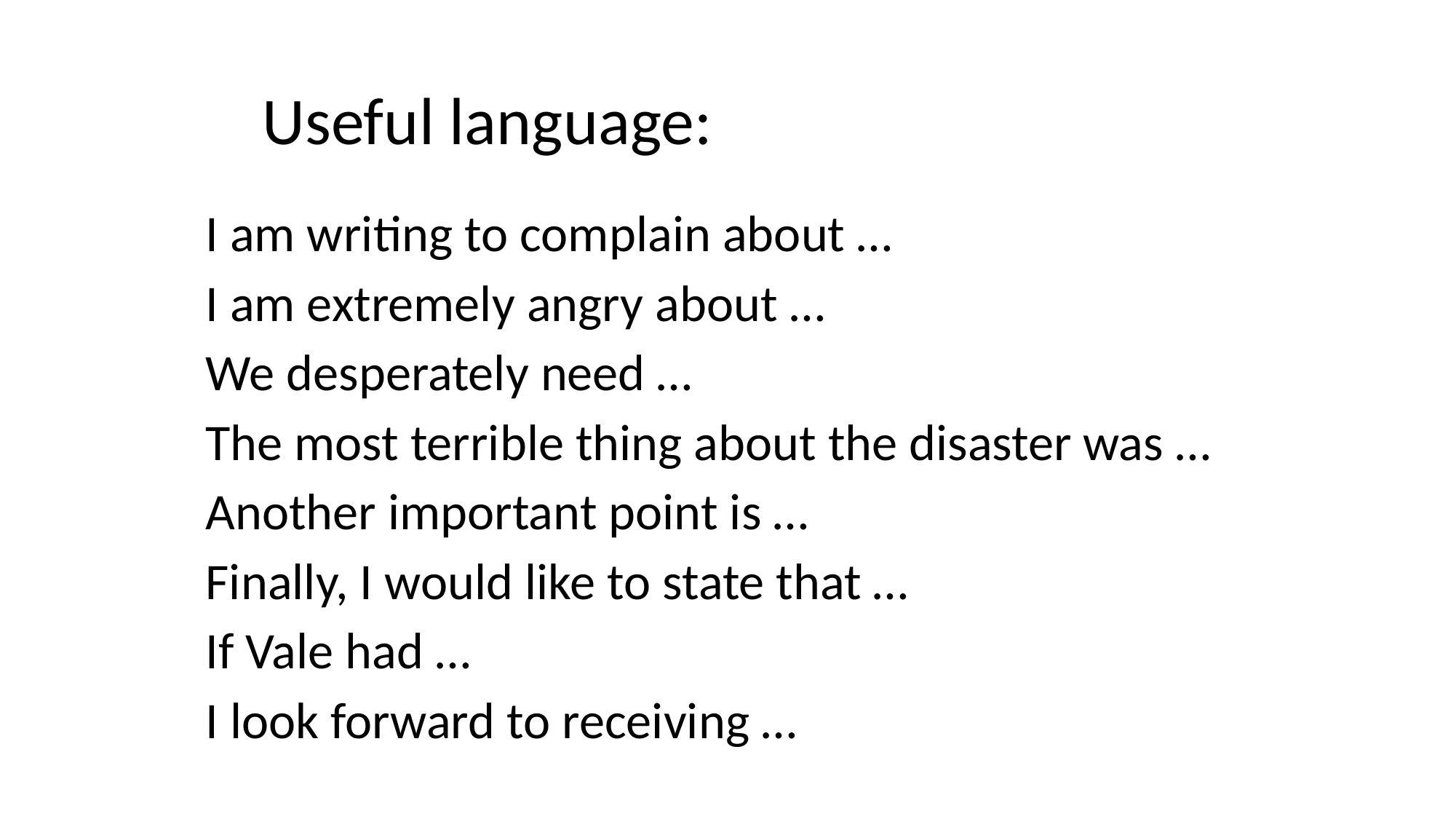

# Useful language:
I am writing to complain about …
I am extremely angry about …
We desperately need …
The most terrible thing about the disaster was …
Another important point is …
Finally, I would like to state that …
If Vale had …
I look forward to receiving …